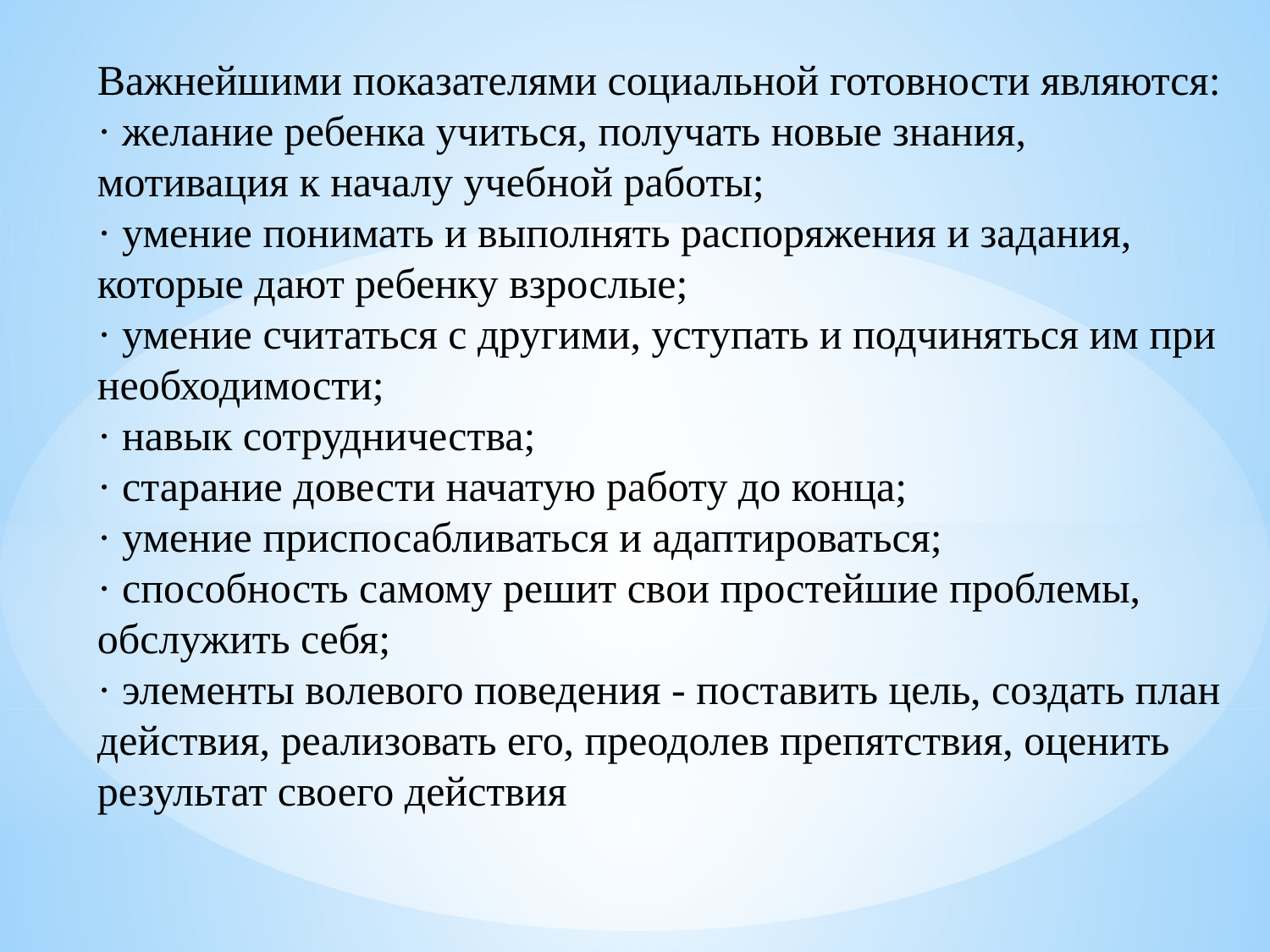

Важнейшими показателями социальной готовности являются:
· желание ребенка учиться, получать новые знания, мотивация к началу учебной работы;
· умение понимать и выполнять распоряжения и задания, которые дают ребенку взрослые;
· умение считаться с другими, уступать и подчиняться им при необходимости;
· навык сотрудничества;
· старание довести начатую работу до конца;
· умение приспосабливаться и адаптироваться;
· способность самому решит свои простейшие проблемы, обслужить себя;
· элементы волевого поведения - поставить цель, создать план действия, реализовать его, преодолев препятствия, оценить результат своего действия